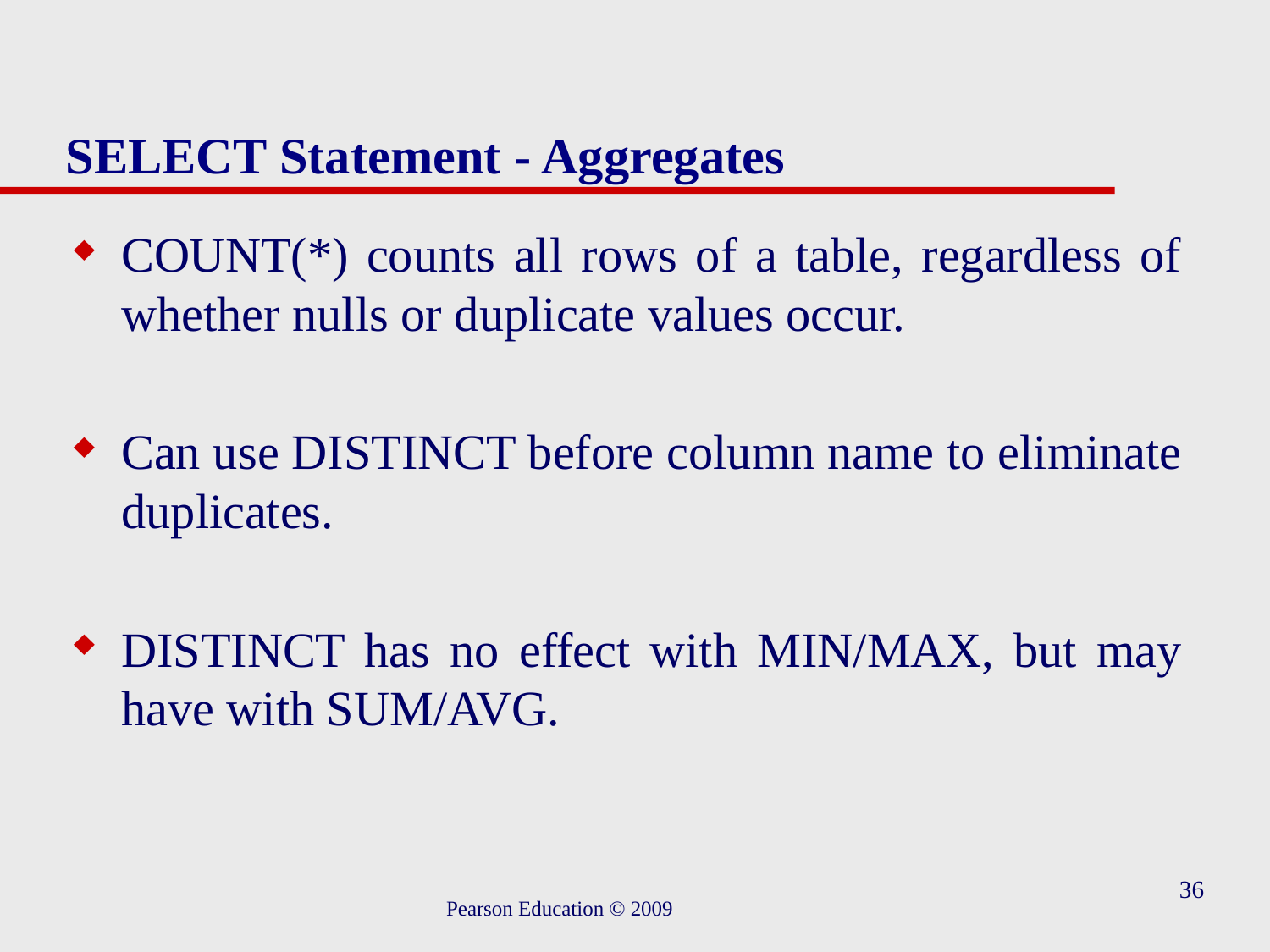

# SELECT Statement - Aggregates
COUNT(*) counts all rows of a table, regardless of whether nulls or duplicate values occur.

Can use DISTINCT before column name to eliminate duplicates.

DISTINCT has no effect with MIN/MAX, but may have with SUM/AVG.
36
Pearson Education © 2009